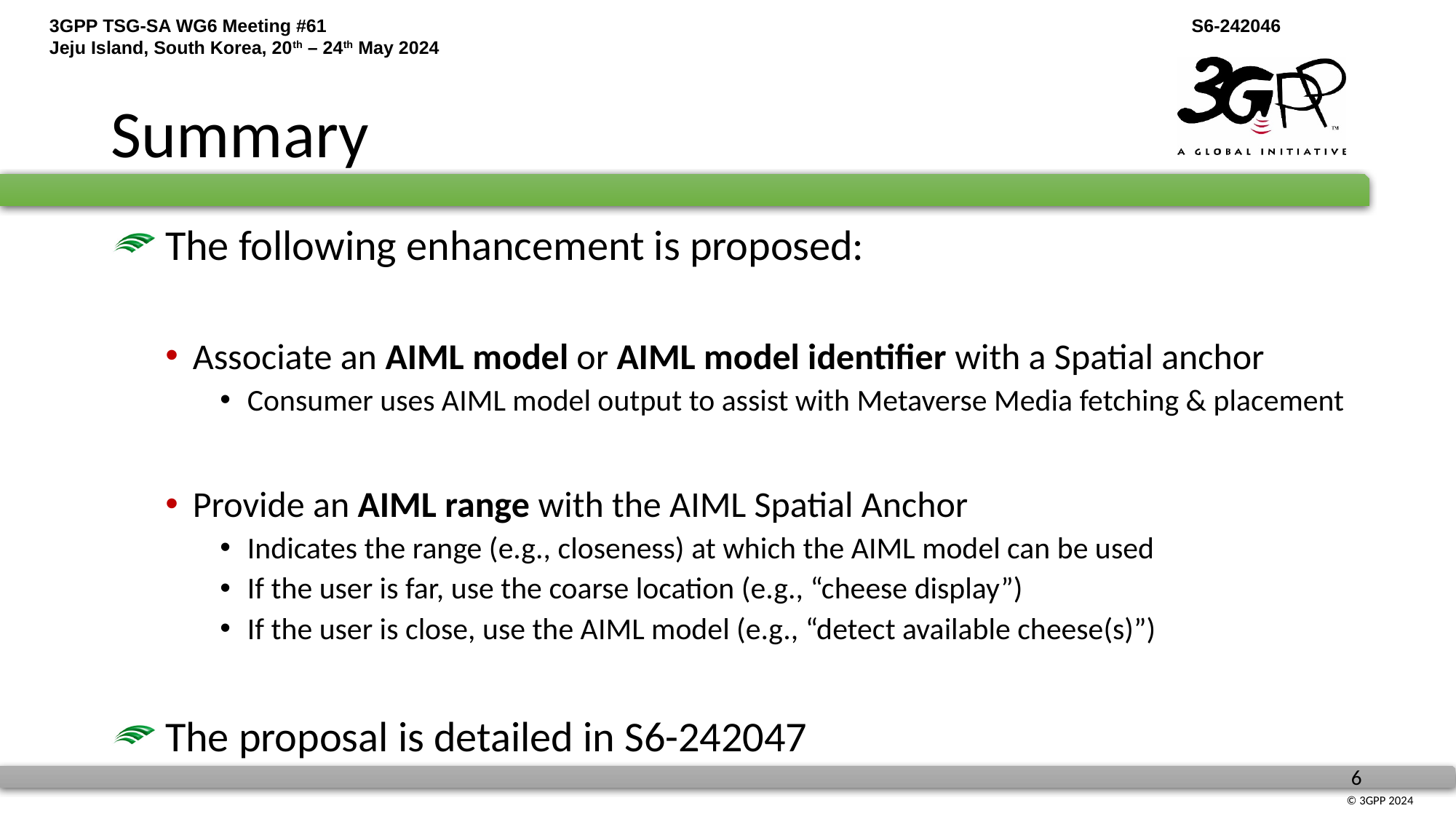

# Summary
 The following enhancement is proposed:

Associate an AIML model or AIML model identifier with a Spatial anchor
Consumer uses AIML model output to assist with Metaverse Media fetching & placement

Provide an AIML range with the AIML Spatial Anchor
Indicates the range (e.g., closeness) at which the AIML model can be used
If the user is far, use the coarse location (e.g., “cheese display”)
If the user is close, use the AIML model (e.g., “detect available cheese(s)”)

 The proposal is detailed in S6-242047